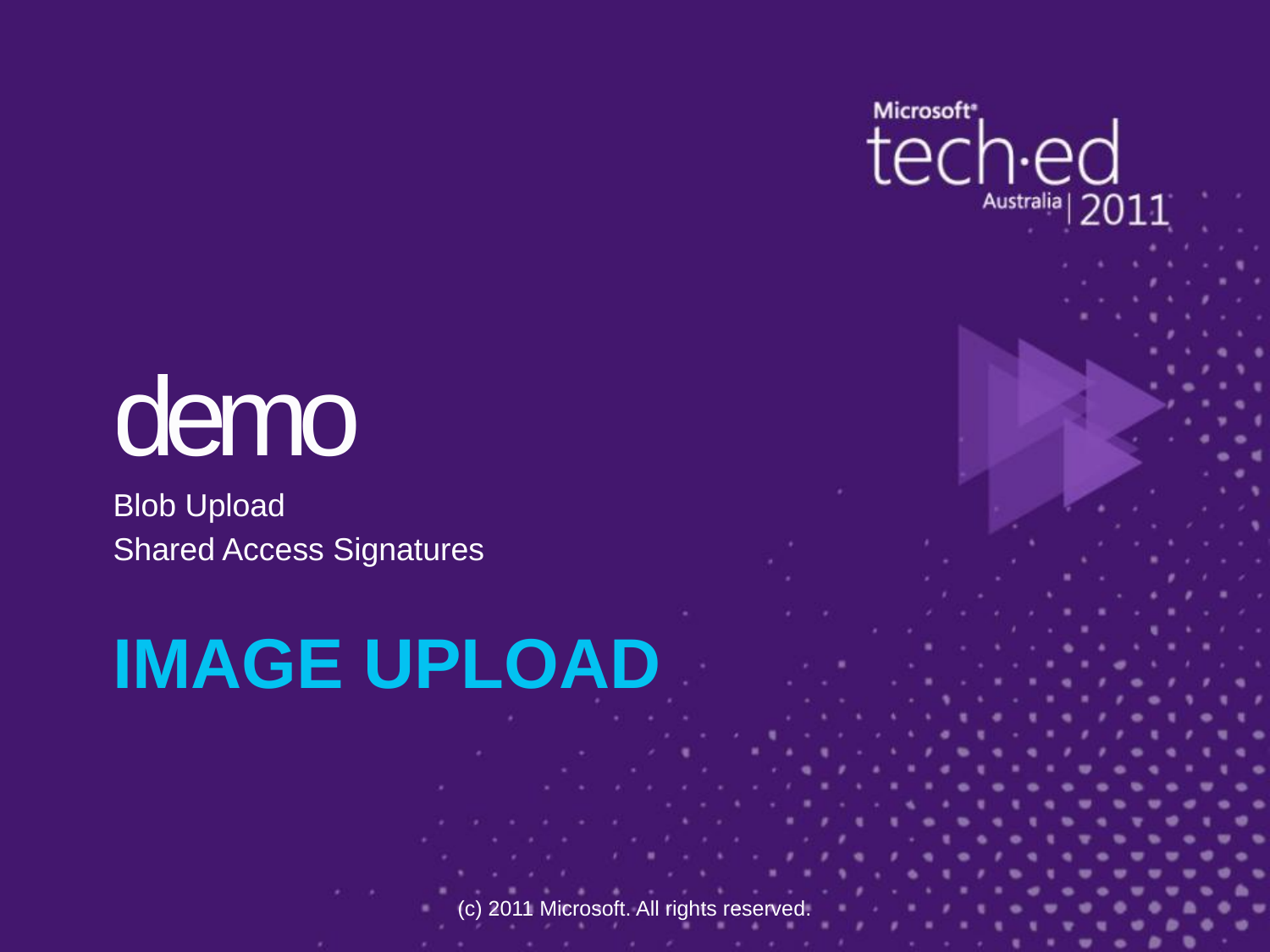

demo
Blob Upload
Shared Access Signatures
# Image Upload
(c) 2011 Microsoft. All rights reserved.